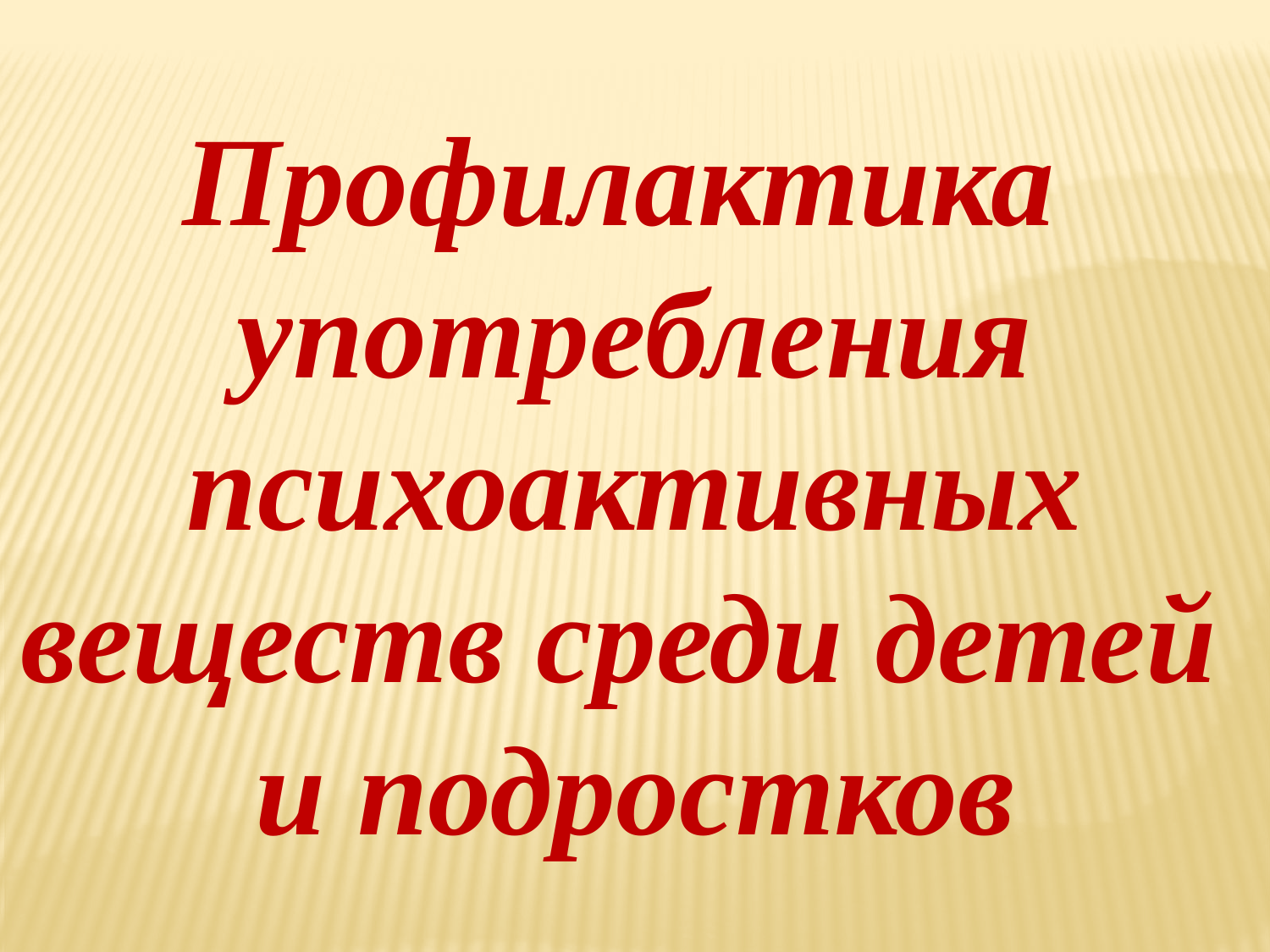

Профилактика  употребления психоактивных веществ среди детей
и подростков